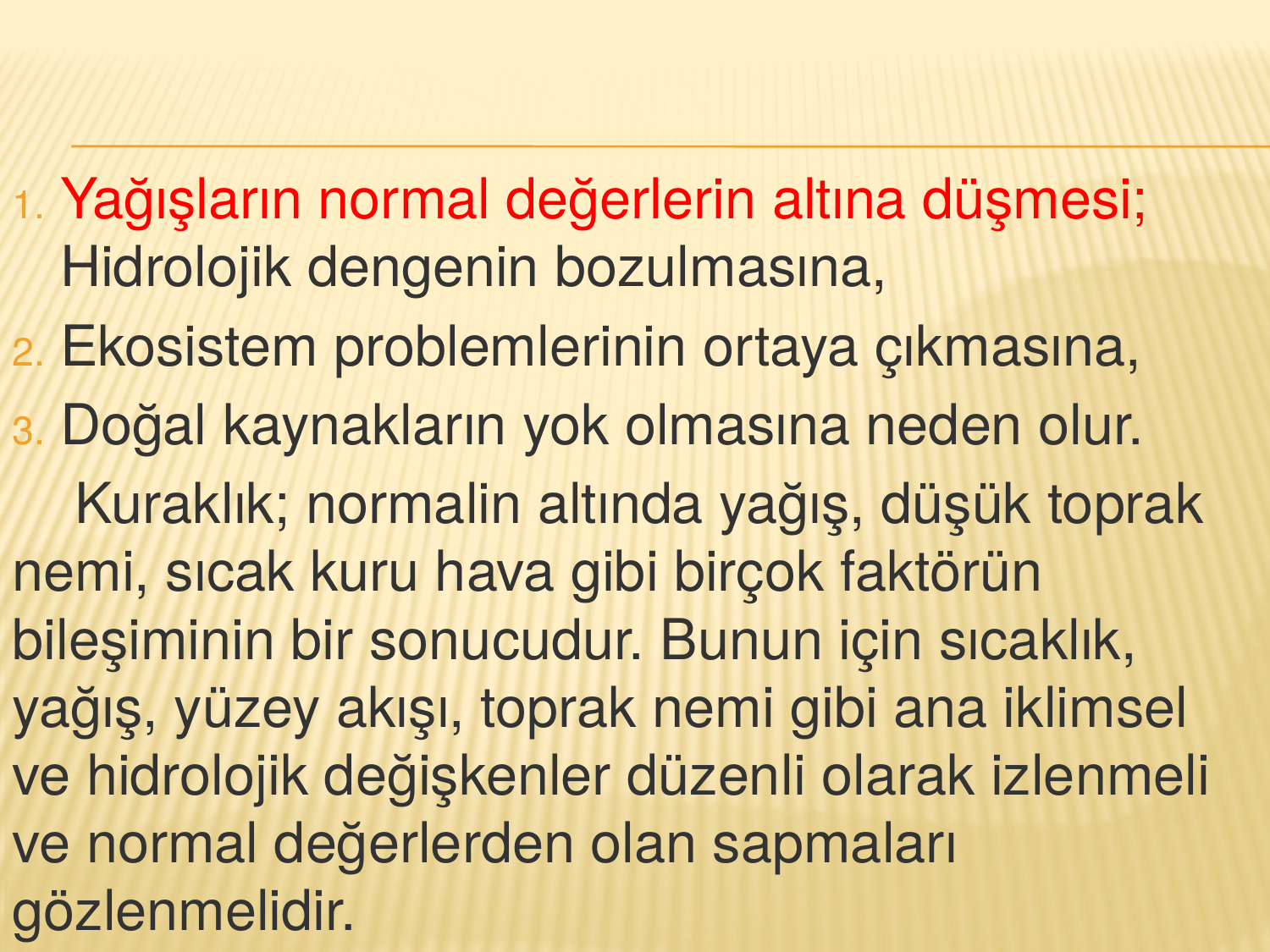

Yağışların normal değerlerin altına düşmesi; Hidrolojik dengenin bozulmasına,
Ekosistem problemlerinin ortaya çıkmasına,
Doğal kaynakların yok olmasına neden olur.
    Kuraklık; normalin altında yağış, düşük toprak nemi, sıcak kuru hava gibi birçok faktörün bileşiminin bir so­nucudur. Bunun için sıcaklık, yağış, yüzey akışı, toprak nemi gibi ana iklimsel ve hidrolojik değişkenler düzen­li olarak izlenmeli ve normal değerlerden olan sapma­ları gözlenmelidir.